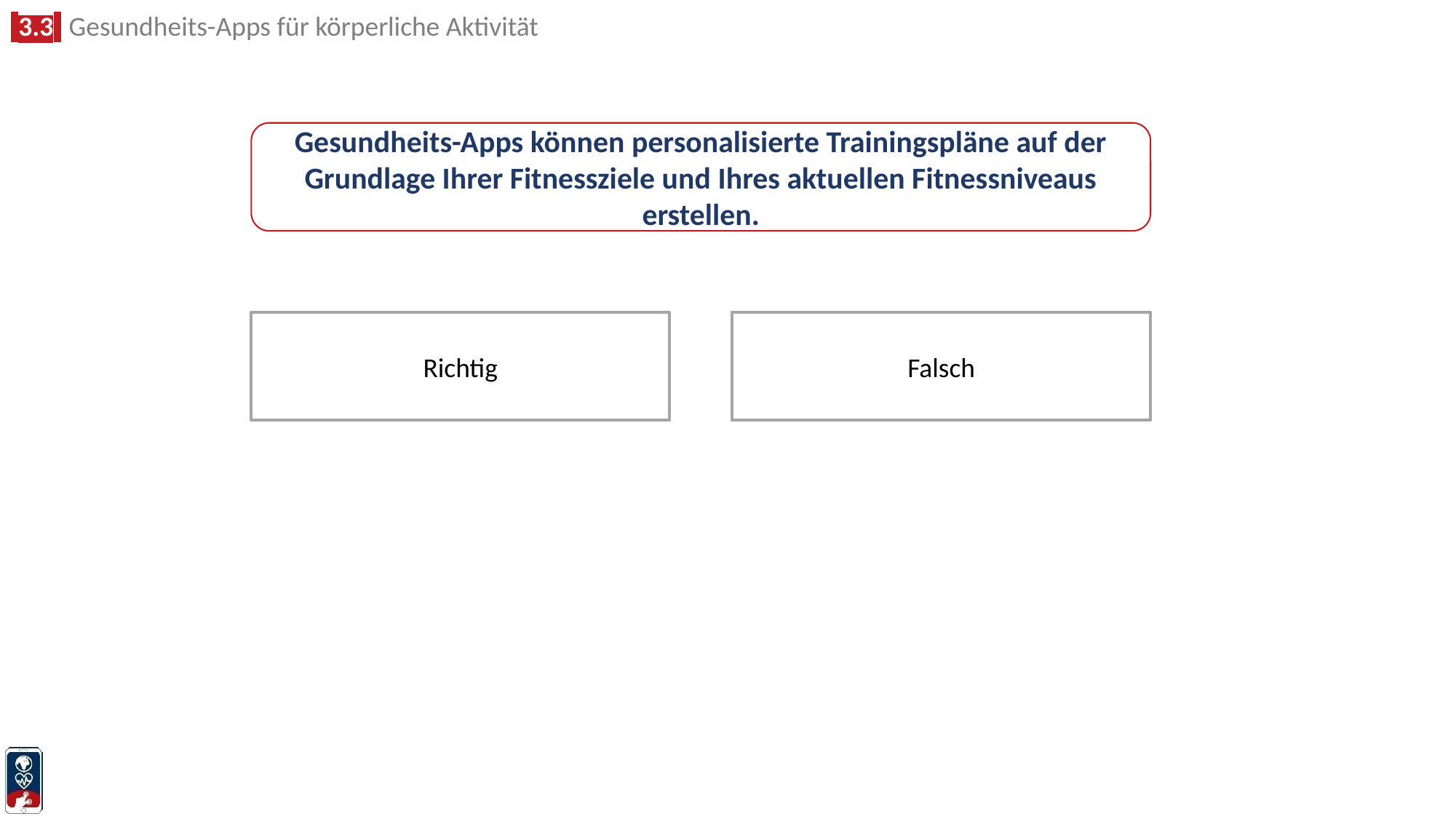

Gesundheits-Apps können personalisierte Trainingspläne auf der Grundlage Ihrer Fitnessziele und Ihres aktuellen Fitnessniveaus erstellen.
Richtig
Falsch